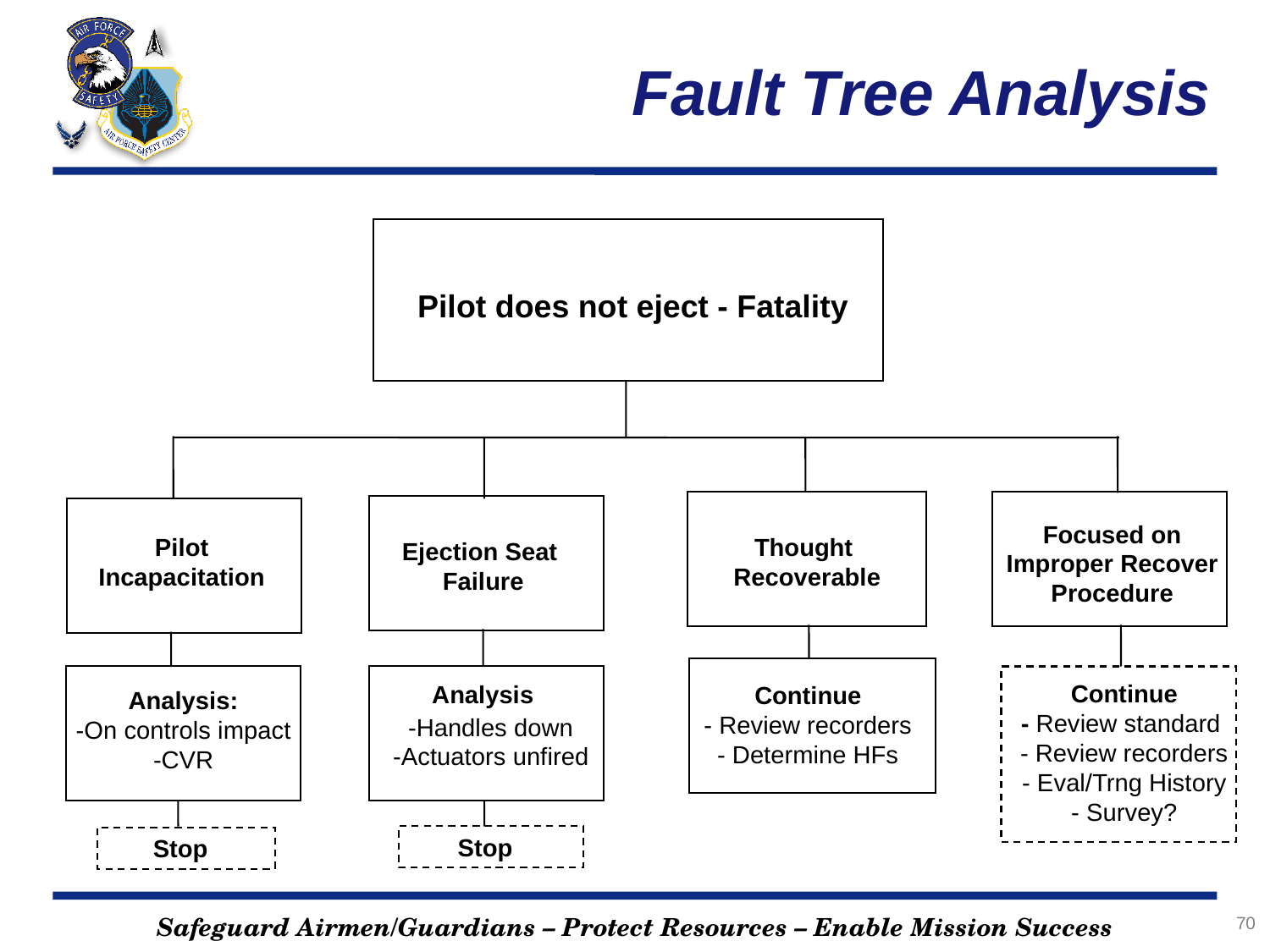

# Fault Tree Analysis

Pilot does not eject - Fatality

Focused on
Improper Recover
Procedure
Pilot
Incapacitation
Thought
 Recoverable
Ejection Seat
Failure

Continue
- Review standard
- Review recorders
- Eval/Trng History
- Survey?

Analysis
Continue
- Review recorders
- Determine HFs
Analysis:
-On controls impact
-CVR
-Handles down
-Actuators unfired

Stop

Stop

70